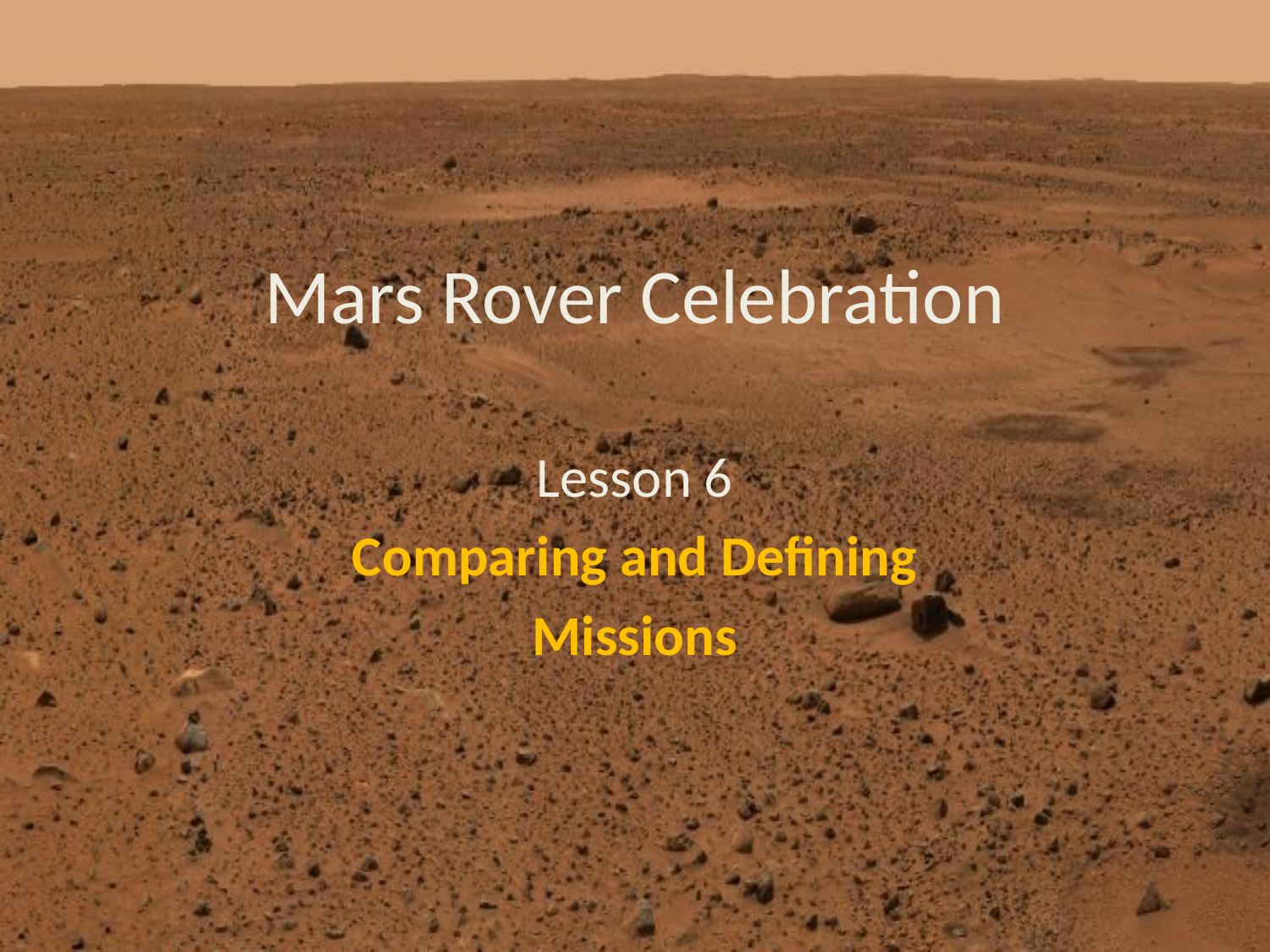

# Mars Rover Celebration
Lesson 6
Comparing and Defining
Missions